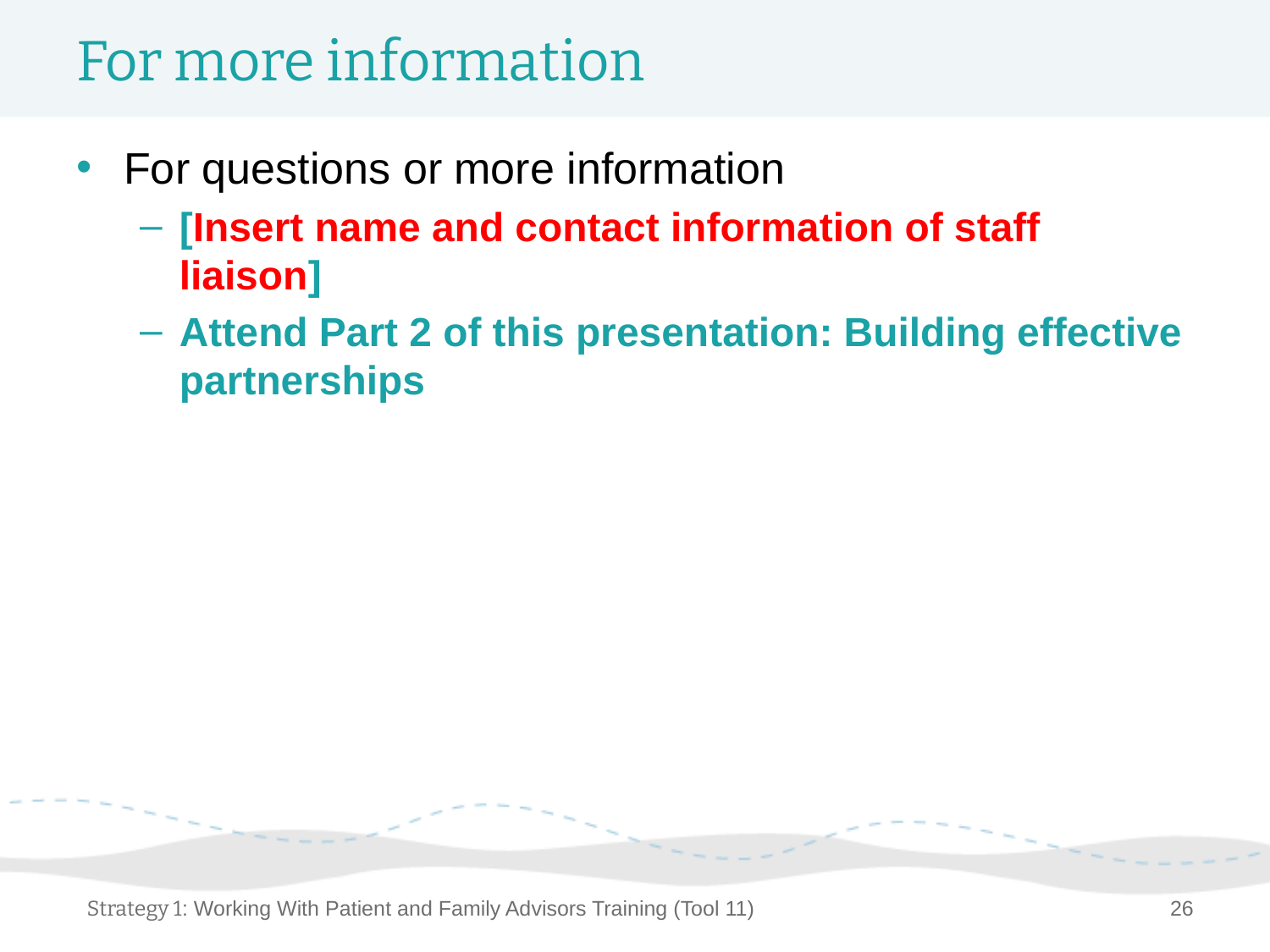

# For more information
For questions or more information
[Insert name and contact information of staff liaison]
Attend Part 2 of this presentation: Building effective partnerships
Strategy 1: Working With Patient and Family Advisors Training (Tool 11)
26